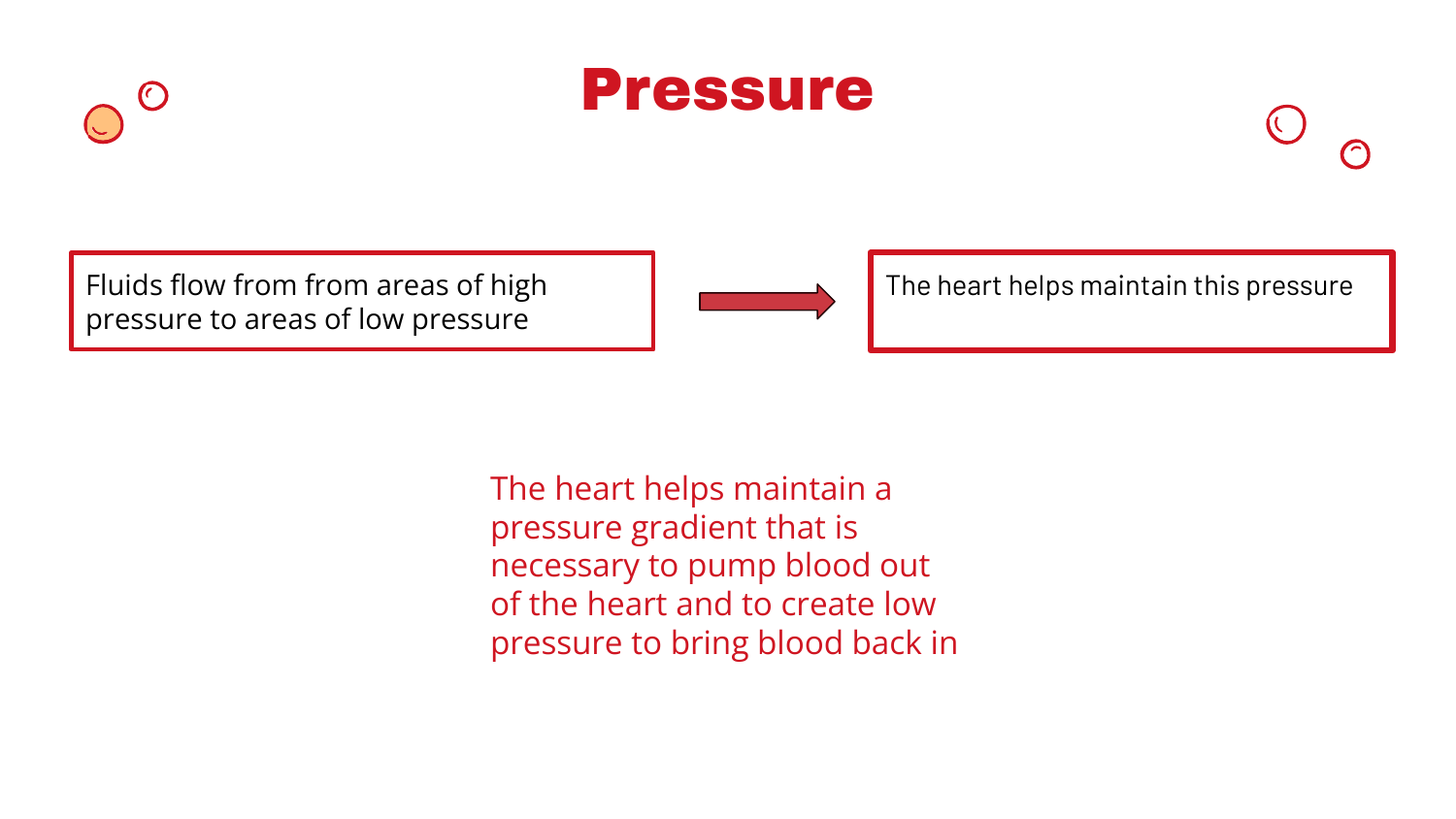

# Pressure
The heart helps maintain this pressure
Fluids flow from from areas of high pressure to areas of low pressure

The heart helps maintain a pressure gradient that is necessary to pump blood out of the heart and to create low pressure to bring blood back in